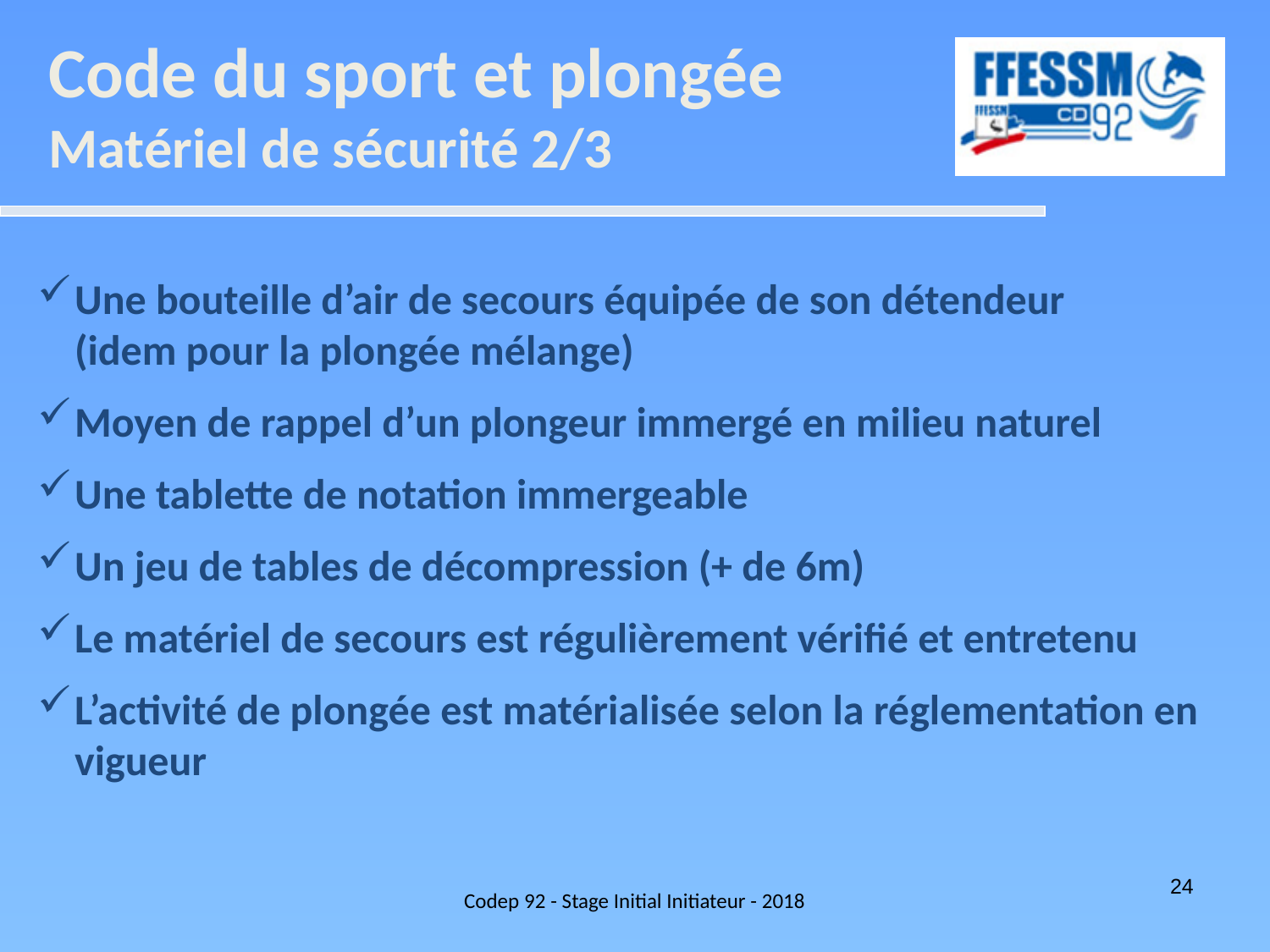

Code du sport et plongée
Matériel de sécurité 2/3
Une bouteille d’air de secours équipée de son détendeur
(idem pour la plongée mélange)
Moyen de rappel d’un plongeur immergé en milieu naturel
Une tablette de notation immergeable
Un jeu de tables de décompression (+ de 6m)
Le matériel de secours est régulièrement vérifié et entretenu
L’activité de plongée est matérialisée selon la réglementation en vigueur
Codep 92 - Stage Initial Initiateur - 2018
24